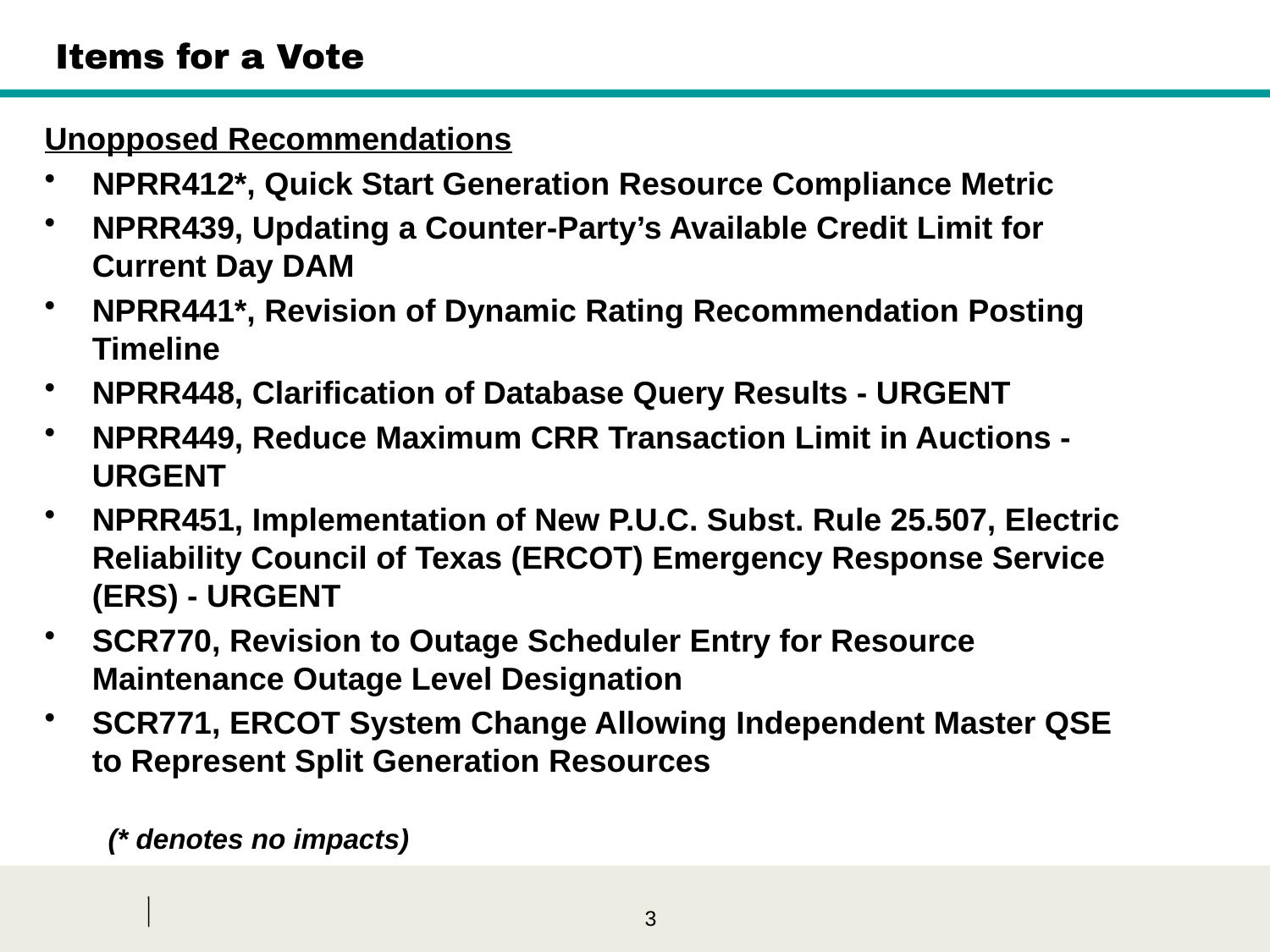

Items for a Vote
Unopposed Recommendations
NPRR412*, Quick Start Generation Resource Compliance Metric
NPRR439, Updating a Counter-Party’s Available Credit Limit for Current Day DAM
NPRR441*, Revision of Dynamic Rating Recommendation Posting Timeline
NPRR448, Clarification of Database Query Results - Urgent
NPRR449, Reduce Maximum CRR Transaction Limit in Auctions - Urgent
NPRR451, Implementation of New P.U.C. Subst. Rule 25.507, Electric Reliability Council of Texas (ERCOT) Emergency Response Service (ERS) - Urgent
SCR770, Revision to Outage Scheduler Entry for Resource Maintenance Outage Level Designation
SCR771, ERCOT System Change Allowing Independent Master QSE to Represent Split Generation Resources

(* denotes no impacts)